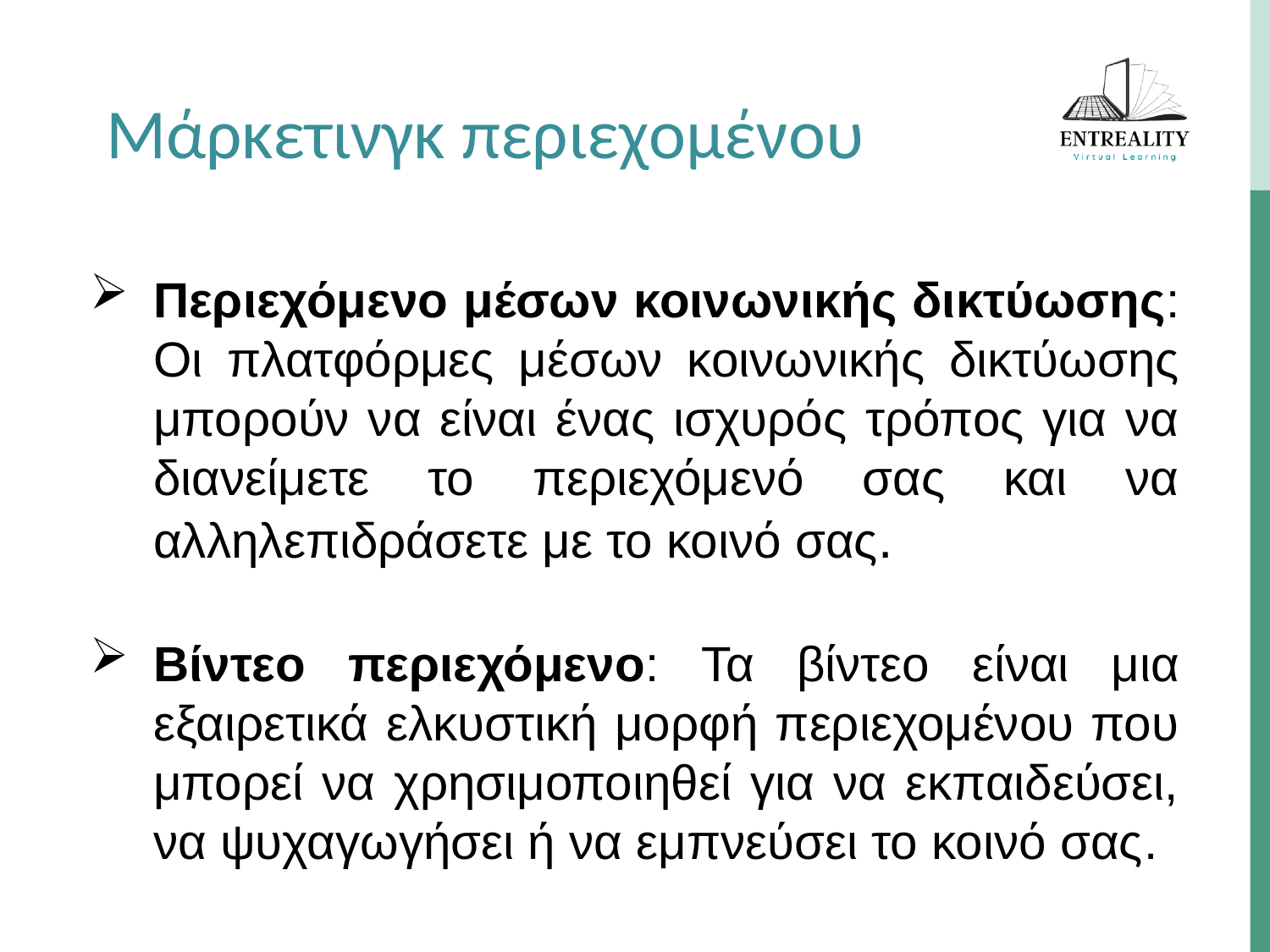

Μάρκετινγκ περιεχομένου

Περιεχόμενο μέσων κοινωνικής δικτύωσης: Οι πλατφόρμες μέσων κοινωνικής δικτύωσης μπορούν να είναι ένας ισχυρός τρόπος για να διανείμετε το περιεχόμενό σας και να αλληλεπιδράσετε με το κοινό σας.

Βίντεο περιεχόμενο: Τα βίντεο είναι μια εξαιρετικά ελκυστική μορφή περιεχομένου που μπορεί να χρησιμοποιηθεί για να εκπαιδεύσει, να ψυχαγωγήσει ή να εμπνεύσει το κοινό σας.